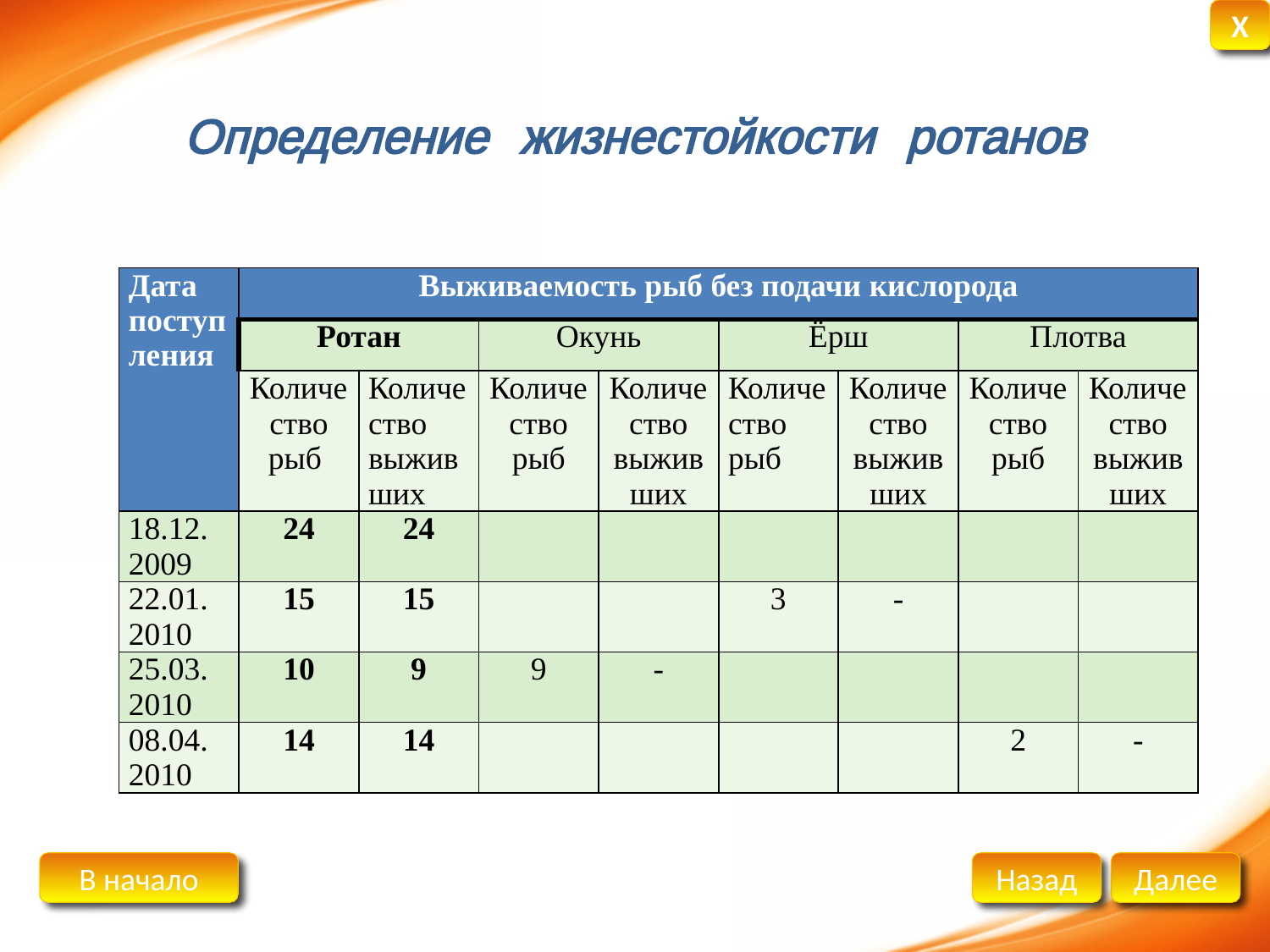

# Определение  жизнестойкости  ротанов
| Дата поступления | Выживаемость рыб без подачи кислорода |  |  |  |  |  |  |  |
| --- | --- | --- | --- | --- | --- | --- | --- | --- |
|  | Ротан |  | Окунь |  | Ёрш |  | Плотва |  |
|  | Количество рыб | Количество выживших | Количество рыб | Количество выживших | Количество рыб | Количество выживших | Количество рыб | Количество выживших |
| 18.12. 2009 | 24 | 24 |  |  |  |  |  |  |
| 22.01. 2010 | 15 | 15 |  |  | 3 | - |  |  |
| 25.03. 2010 | 10 | 9 | 9 | - |  |  |  |  |
| 08.04. 2010 | 14 | 14 |  |  |  |  | 2 | - |